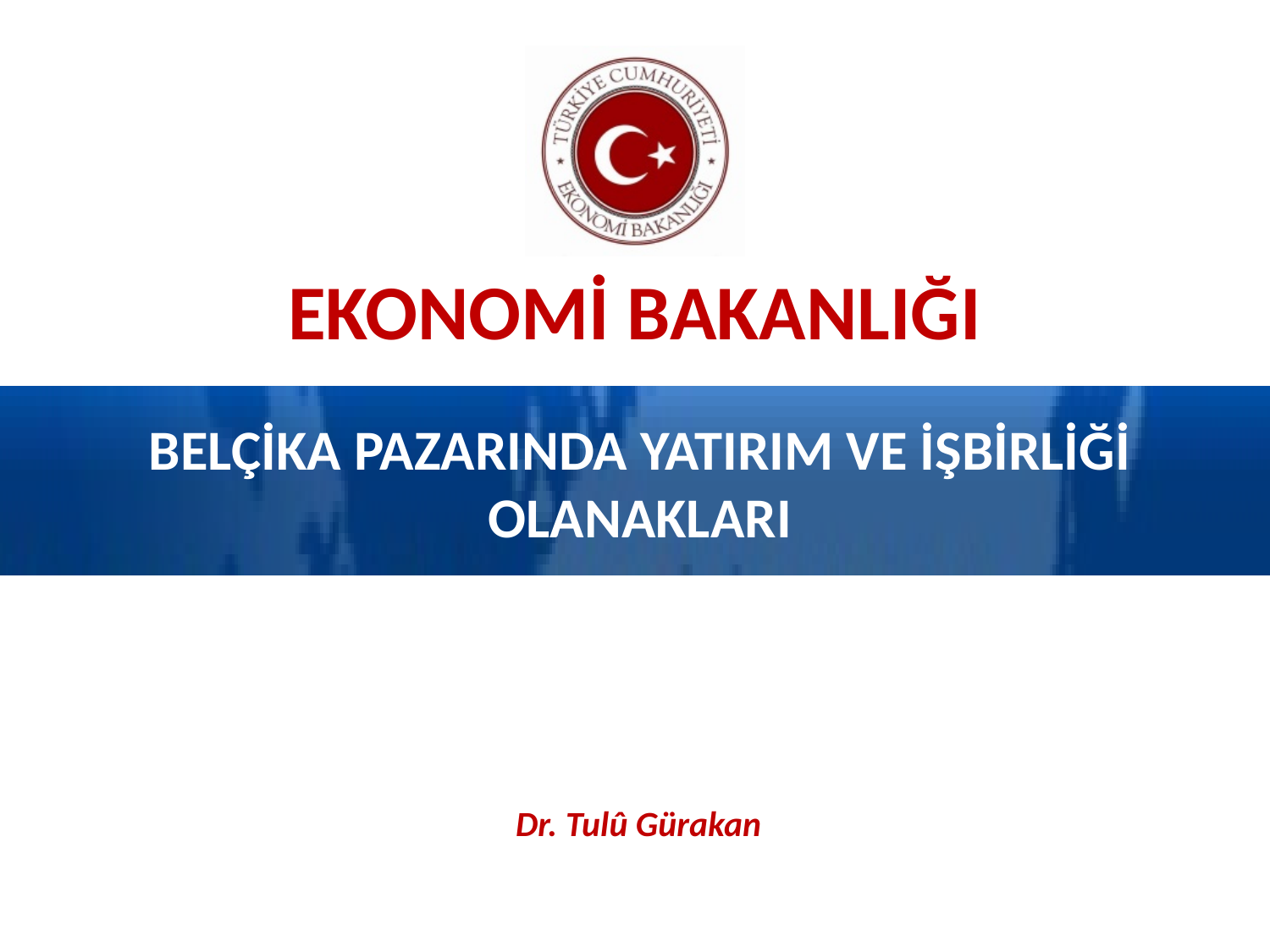

BELÇİKA PAZARINDA YATIRIM VE İŞBİRLİĞİ OLANAKLARI

 Dr. Tulû Gürakan